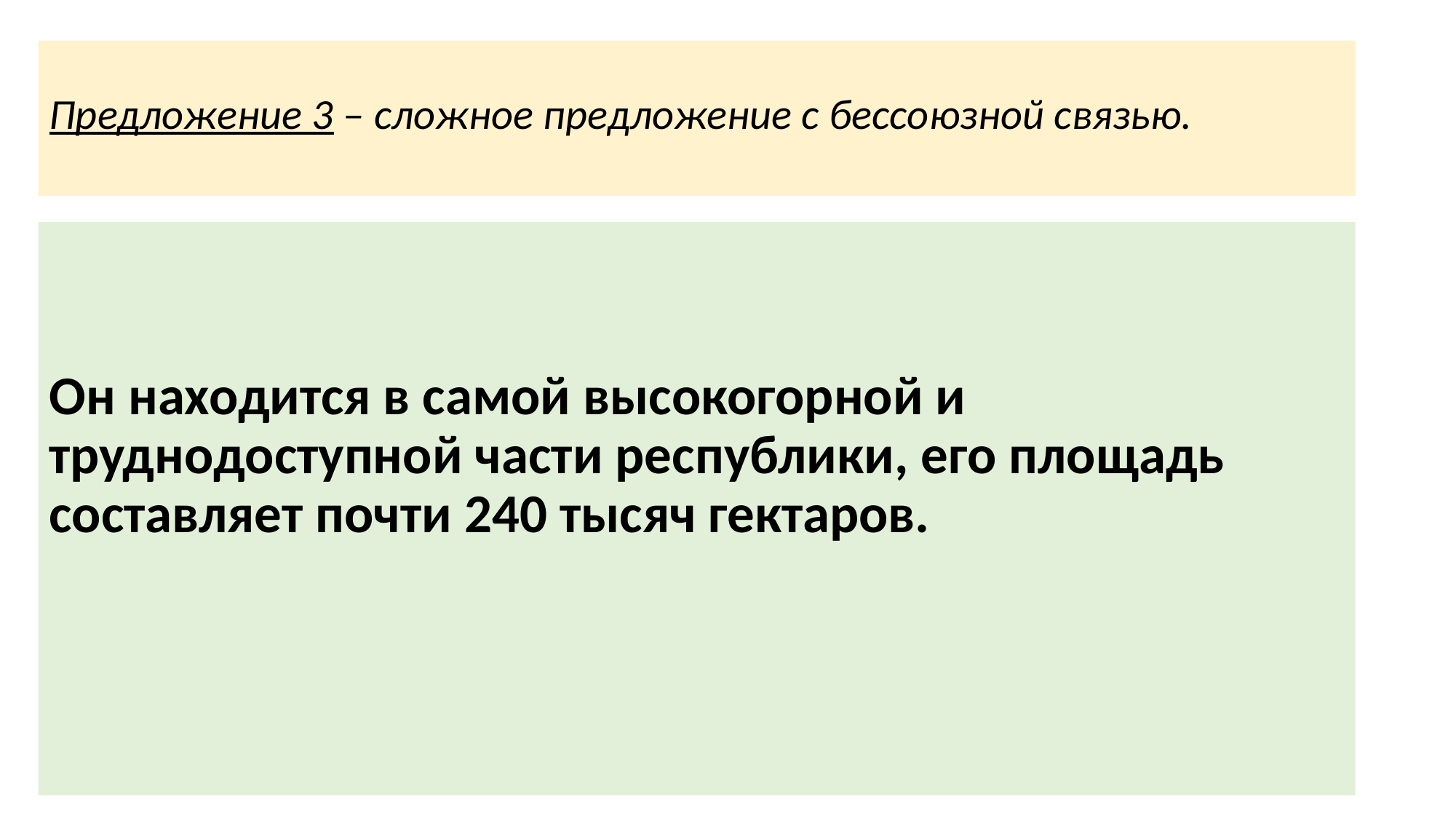

# Предложение 3 – сложное предложение с бессоюзной связью.

Он находится в самой высокогорной и труднодоступной части республики, его площадь составляет почти 240 тысяч гектаров.